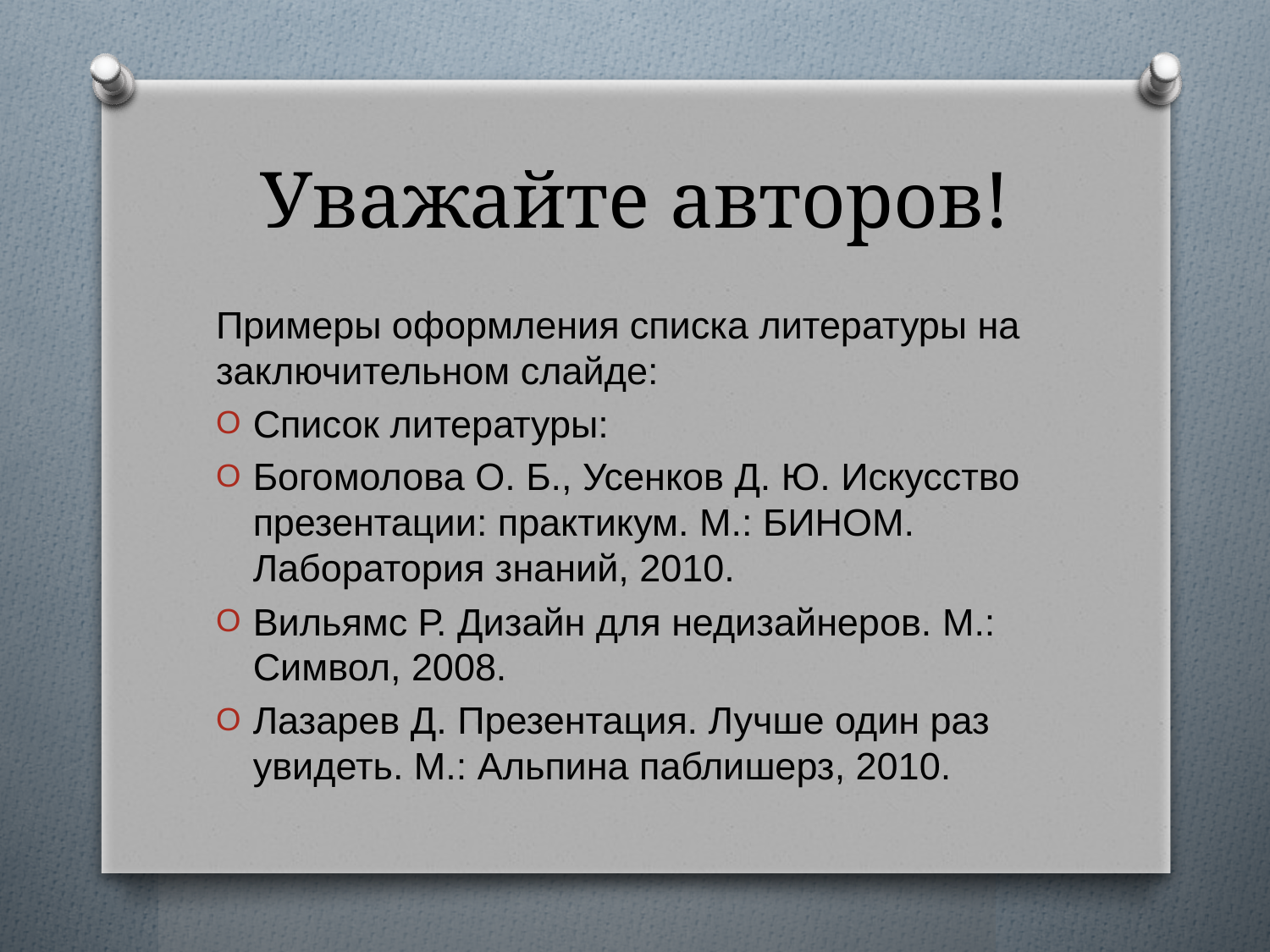

# Уважайте авторов!
Примеры оформления списка литературы на заключительном слайде:
Список литературы:
Богомолова О. Б., Усенков Д. Ю. Искусство презентации: практикум. М.: БИНОМ. Лаборатория знаний, 2010.
Вильямс Р. Дизайн для недизайнеров. М.: Символ, 2008.
Лазарев Д. Презентация. Лучше один раз увидеть. М.: Альпина паблишерз, 2010.